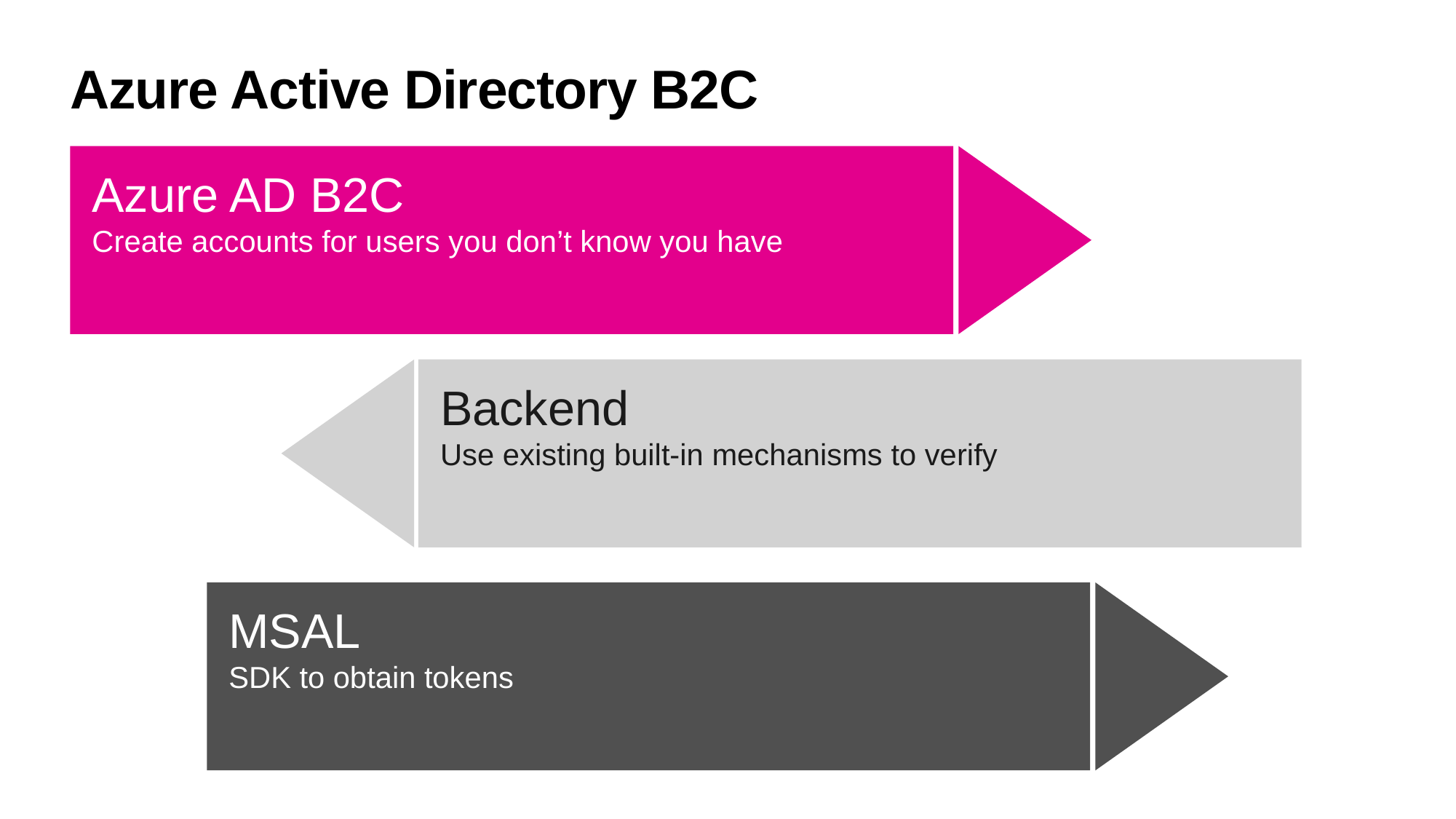

# Azure Active Directory B2C
Azure AD B2C
Create accounts for users you don’t know you have

Backend
Use existing built-in mechanisms to verify

MSAL
SDK to obtain tokens